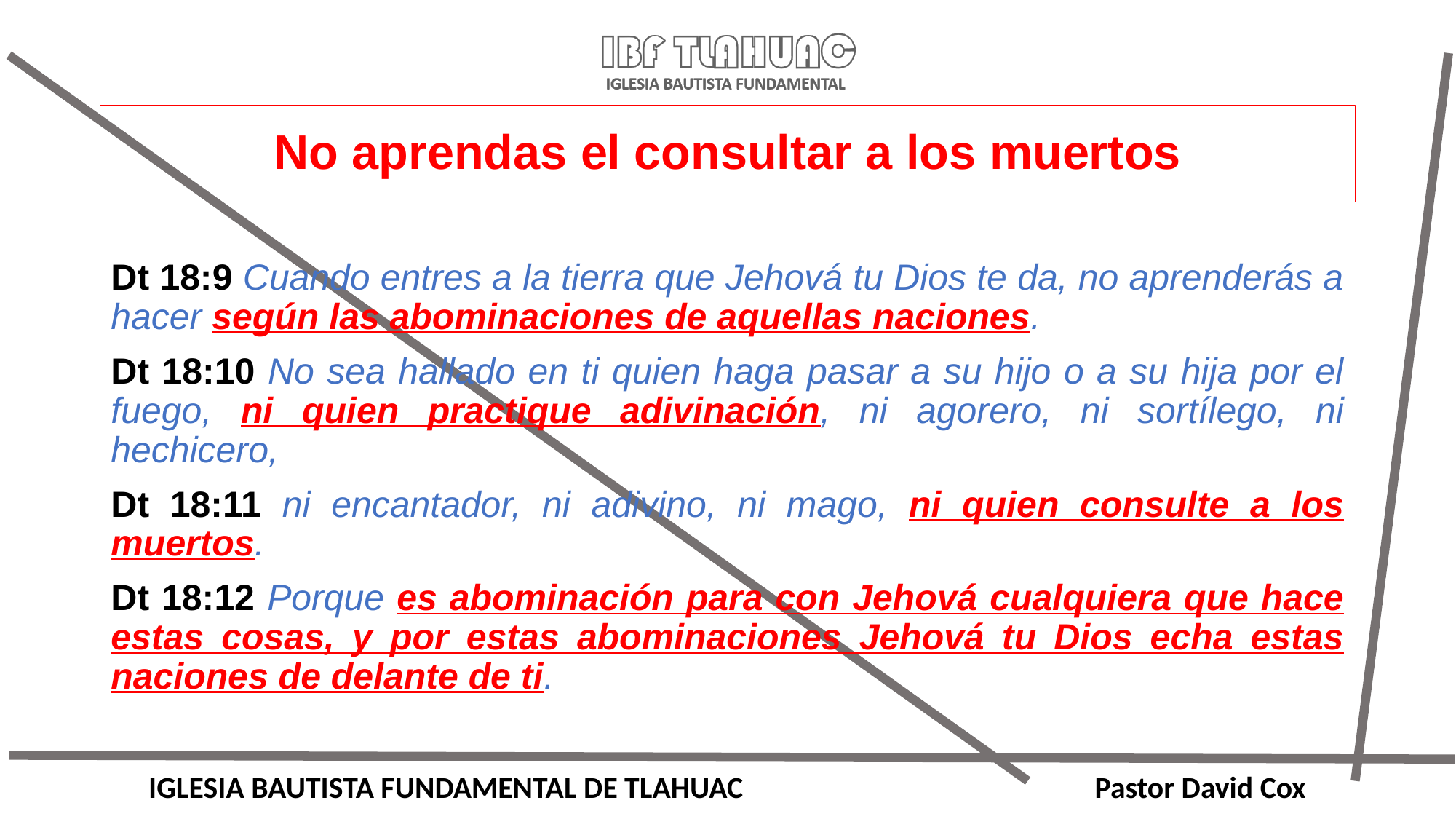

# No aprendas el consultar a los muertos
Dt 18:9 Cuando entres a la tierra que Jehová tu Dios te da, no aprenderás a hacer según las abominaciones de aquellas naciones.
Dt 18:10 No sea hallado en ti quien haga pasar a su hijo o a su hija por el fuego, ni quien practique adivinación, ni agorero, ni sortílego, ni hechicero,
Dt 18:11 ni encantador, ni adivino, ni mago, ni quien consulte a los muertos.
Dt 18:12 Porque es abominación para con Jehová cualquiera que hace estas cosas, y por estas abominaciones Jehová tu Dios echa estas naciones de delante de ti.
IGLESIA BAUTISTA FUNDAMENTAL DE TLAHUAC                                                   Pastor David Cox